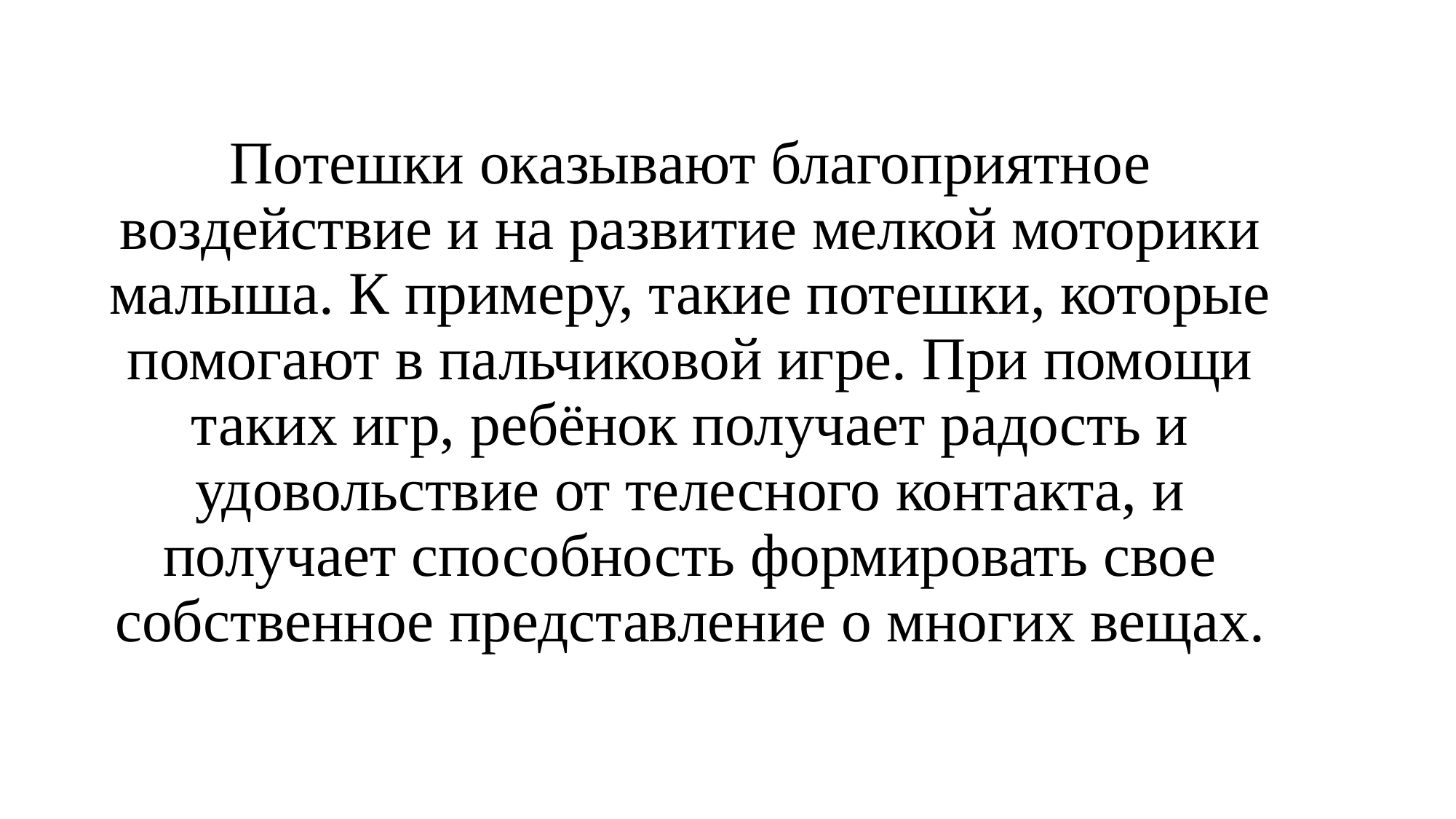

# Потешки оказывают благоприятное воздействие и на развитие мелкой моторики малыша. К примеру, такие потешки, которые помогают в пальчиковой игре. При помощи таких игр, ребёнок получает радость и удовольствие от телесного контакта, и получает способность формировать свое собственное представление о многих вещах.